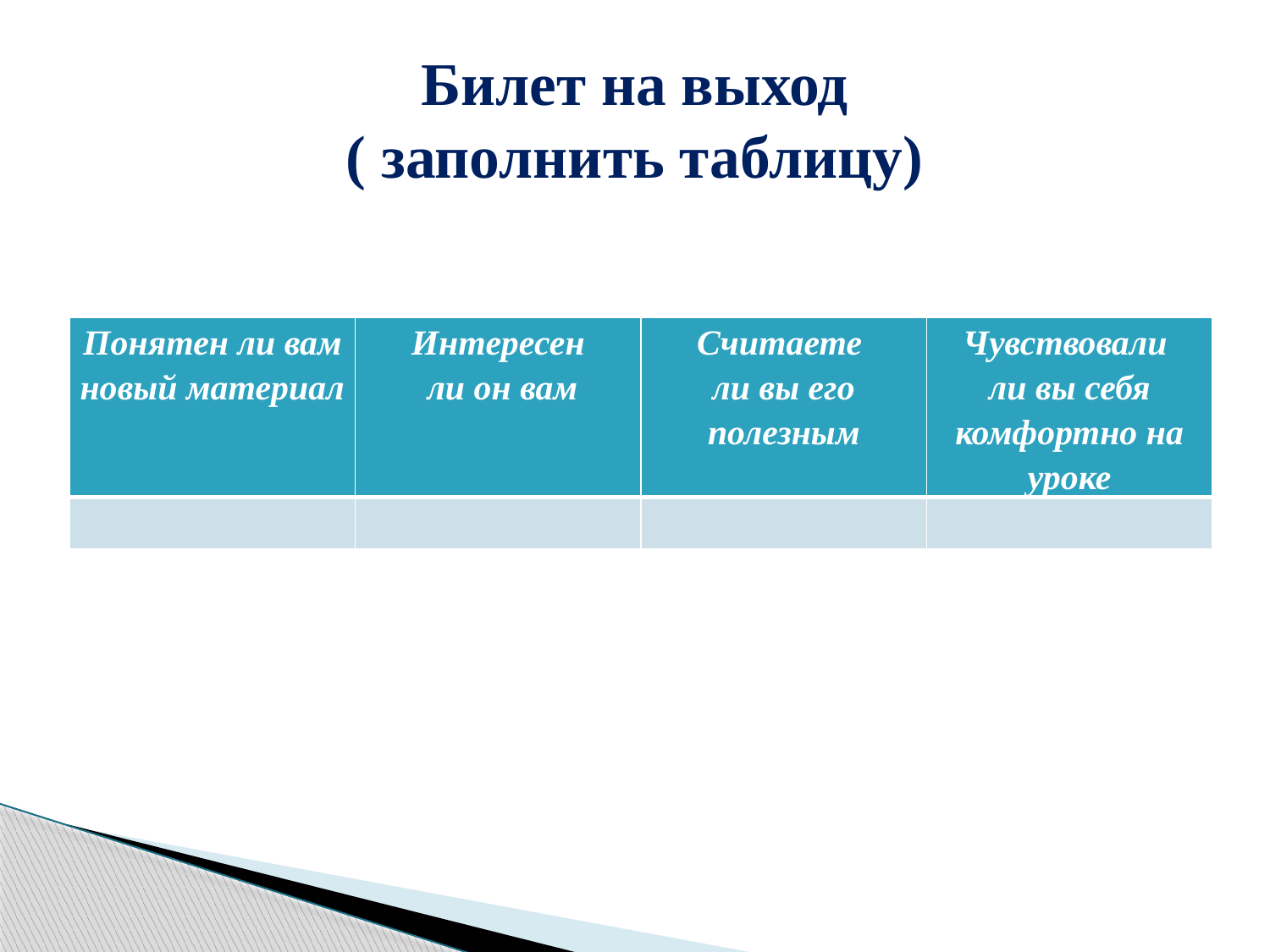

# Билет на выход ( заполнить таблицу)
| Понятен ли вам новый материал | Интересен ли он вам | Считаете ли вы его полезным | Чувствовали ли вы себя комфортно на уроке |
| --- | --- | --- | --- |
|  |  |  |  |